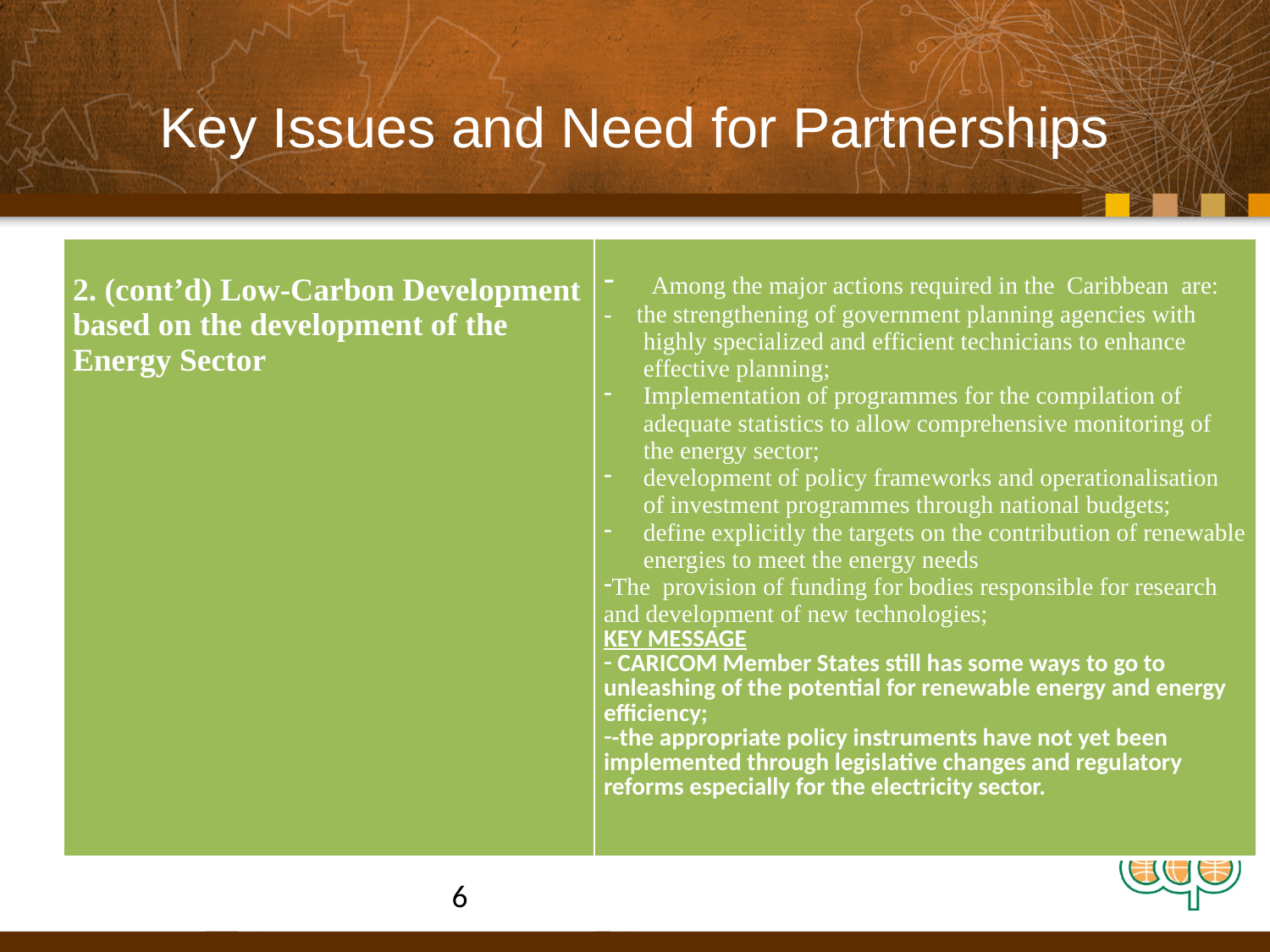

# Key Issues and Need for Partnerships
| 2. (cont’d) Low-Carbon Development based on the development of the Energy Sector | Among the major actions required in the Caribbean are: - the strengthening of government planning agencies with highly specialized and efficient technicians to enhance effective planning; Implementation of programmes for the compilation of adequate statistics to allow comprehensive monitoring of the energy sector; development of policy frameworks and operationalisation of investment programmes through national budgets; define explicitly the targets on the contribution of renewable energies to meet the energy needs The provision of funding for bodies responsible for research and development of new technologies; KEY MESSAGE CARICOM Member States still has some ways to go to unleashing of the potential for renewable energy and energy efficiency; -the appropriate policy instruments have not yet been implemented through legislative changes and regulatory reforms especially for the electricity sector. |
| --- | --- |
6